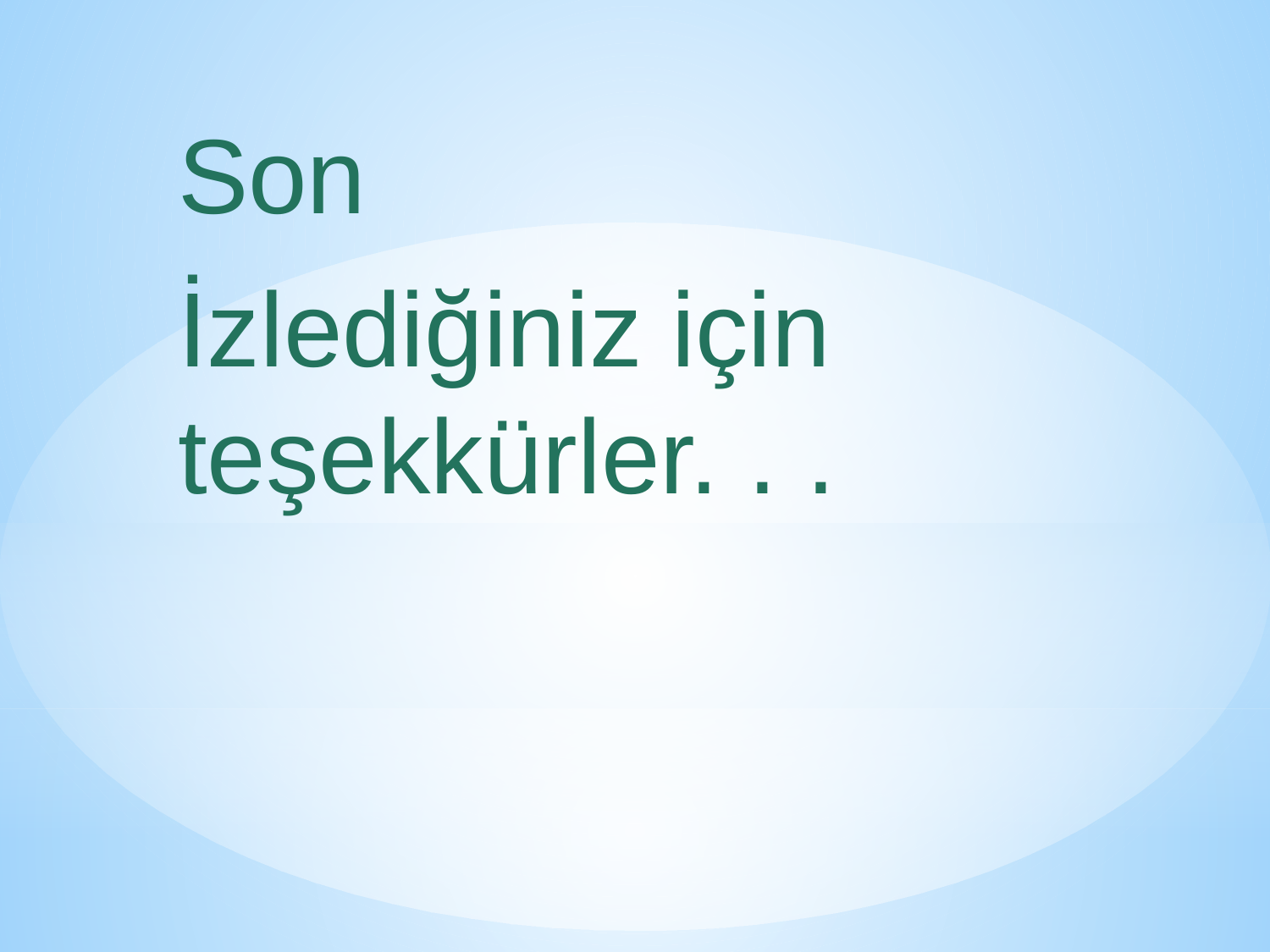

Son
İzlediğiniz için teşekkürler. . .
#